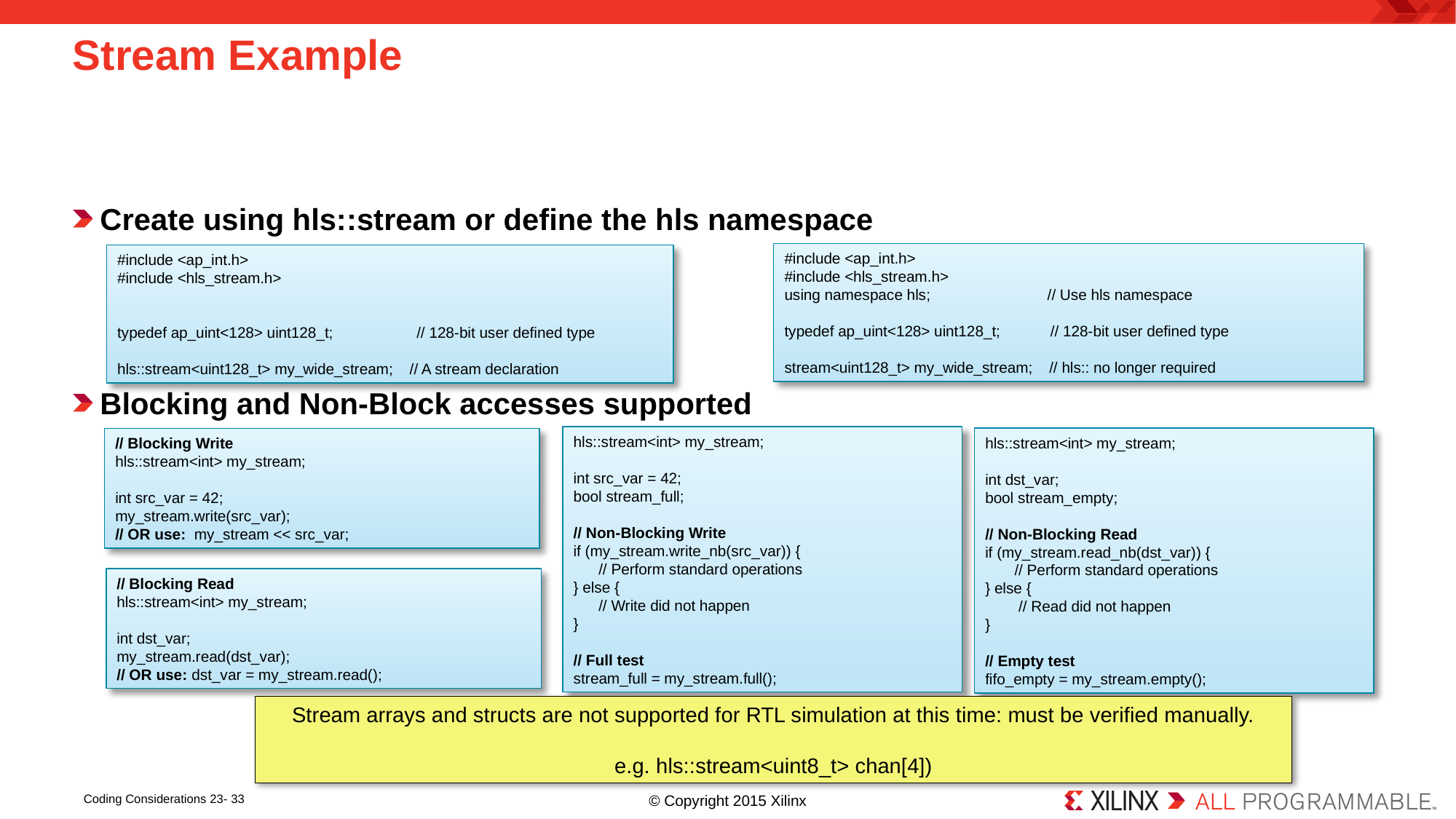

# Stream Example
Create using hls::stream or define the hls namespace

Blocking and Non-Block accesses supported

#include <ap_int.h>
#include <hls_stream.h>
using namespace hls;                            // Use hls namespace

typedef ap_uint<128> uint128_t;            // 128-bit user defined type

stream<uint128_t> my_wide_stream;    // hls:: no longer required
#include <ap_int.h>
#include <hls_stream.h>

typedef ap_uint<128> uint128_t;                    // 128-bit user defined type

hls::stream<uint128_t> my_wide_stream;    // A stream declaration
hls::stream<int> my_stream;

int src_var = 42;
bool stream_full;

// Non-Blocking Write
if (my_stream.write_nb(src_var)) {
      // Perform standard operations
} else {
      // Write did not happen
}

// Full test
stream_full = my_stream.full();
hls::stream<int> my_stream;

int dst_var;
bool stream_empty;

// Non-Blocking Read
if (my_stream.read_nb(dst_var)) {
       // Perform standard operations
} else {
        // Read did not happen
}

// Empty test
fifo_empty = my_stream.empty();
// Blocking Write
hls::stream<int> my_stream;

int src_var = 42;
my_stream.write(src_var);
// OR use:  my_stream << src_var;
// Blocking Read
hls::stream<int> my_stream;

int dst_var;
my_stream.read(dst_var);
// OR use: dst_var = my_stream.read();
Stream arrays and structs are not supported for RTL simulation at this time: must be verified manually.

e.g. hls::stream<uint8_t> chan[4])
Coding Considerations 23- 33
© Copyright 2015 Xilinx